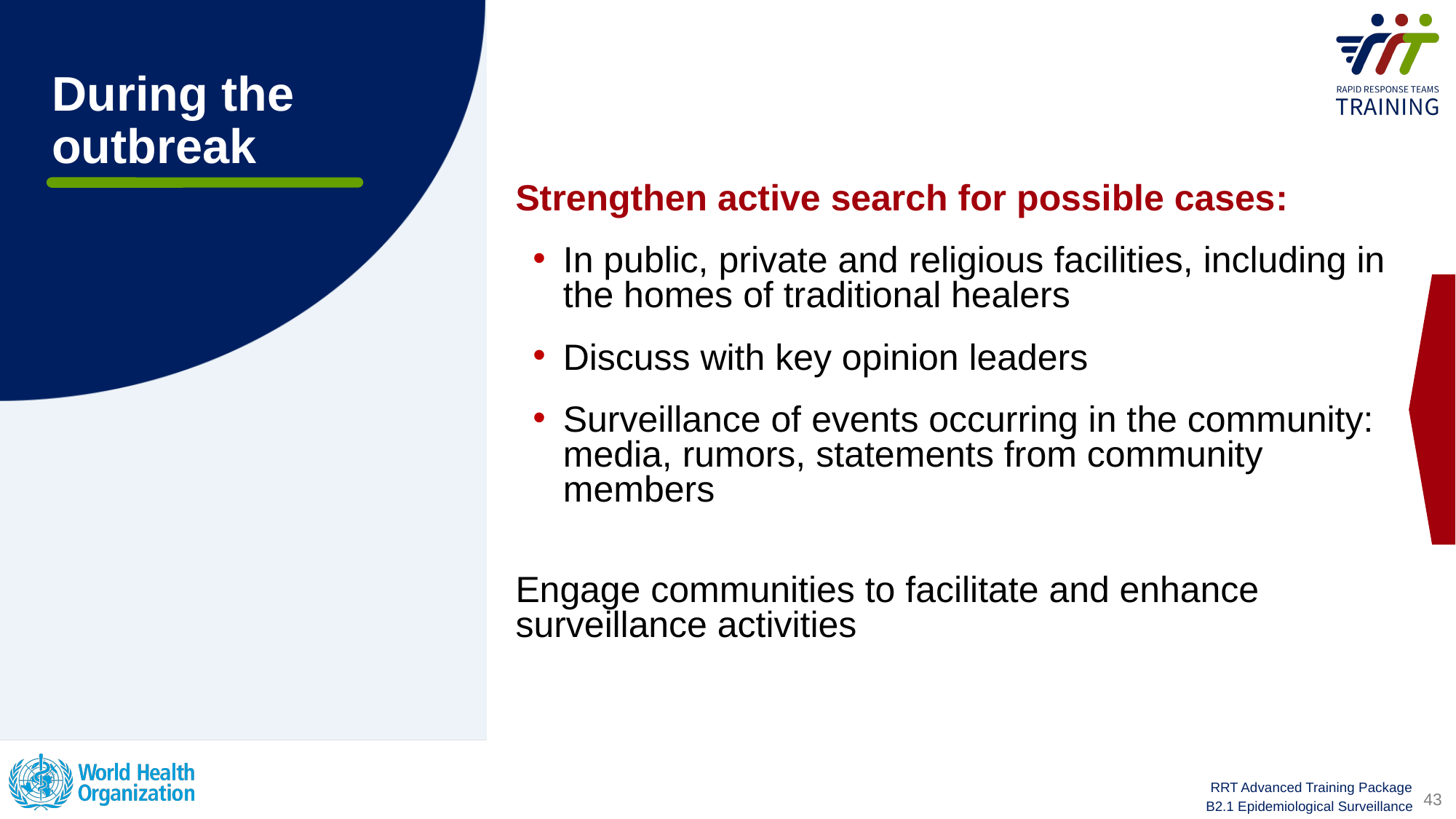

# During the outbreak
Strengthen active search for possible cases:
In public, private and religious facilities, including in the homes of traditional healers
Discuss with key opinion leaders
Surveillance of events occurring in the community: media, rumors, statements from community members

Engage communities to facilitate and enhance surveillance activities